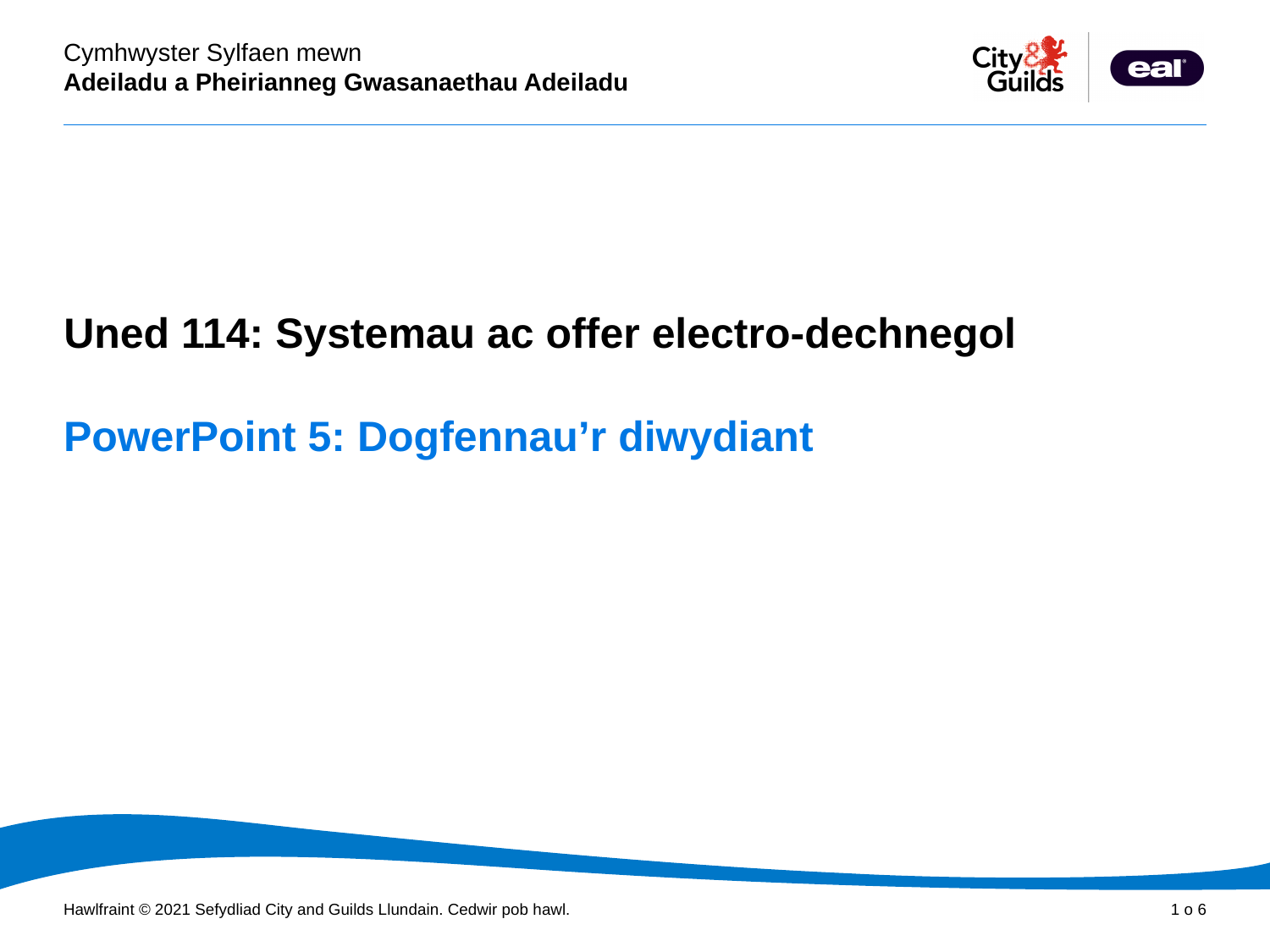

Cyflwyniad PowerPoint
Uned 114: Systemau ac offer electro-dechnegol
PowerPoint 5: Dogfennau’r diwydiant